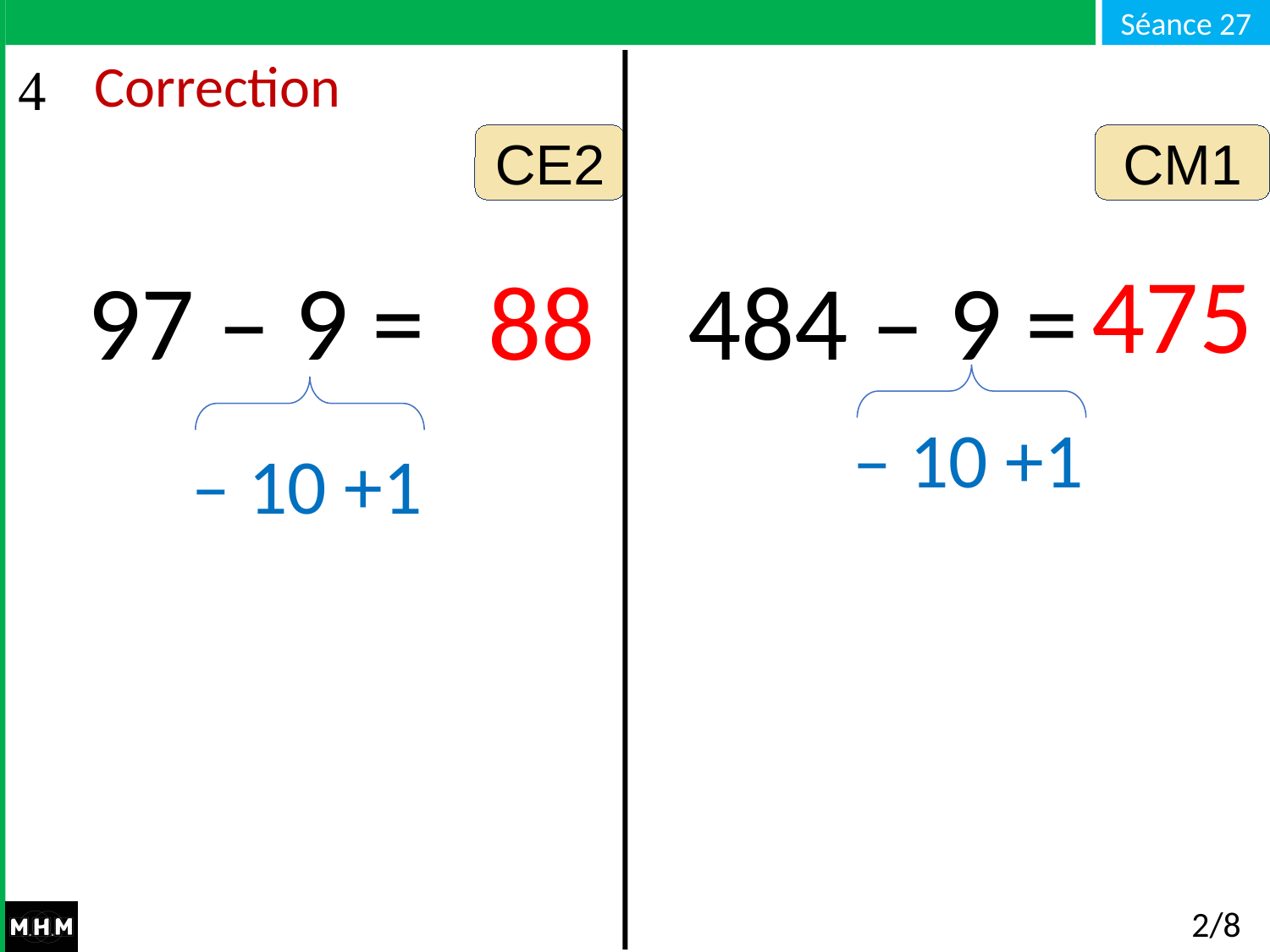

# Correction
CE2
CM1
475
97 – 9 =
88
484 – 9 =

– 10 +1
– 10 +1
2/8